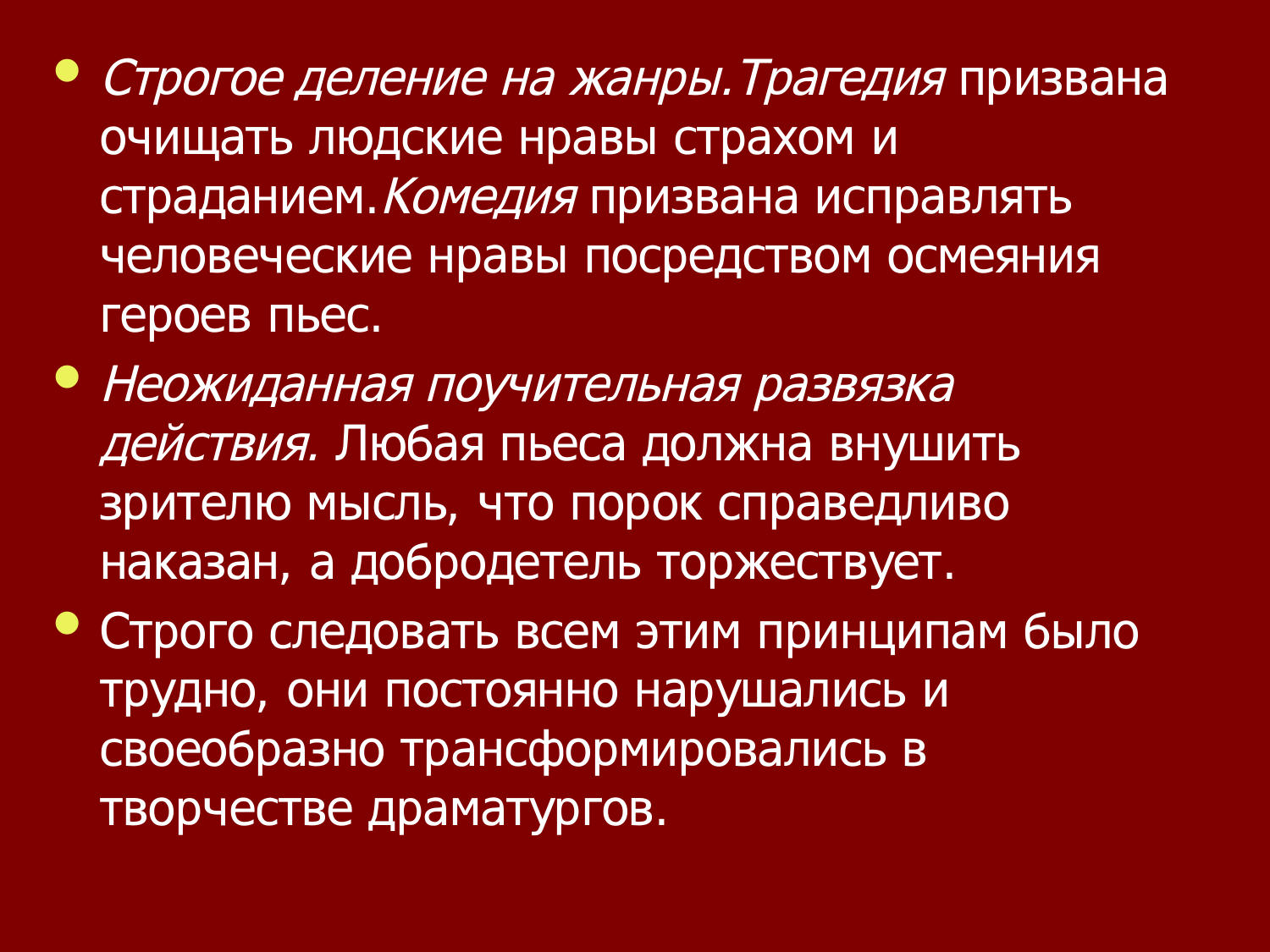

Строгое деление на жанры.Трагедия призвана очищать людские нравы страхом и страданием.Комедия призвана исправлять человеческие нравы посредством осмеяния героев пьес.
Неожиданная поучительная раз­вязка действия. Любая пьеса должна внушить зрителю мысль, что порок спра­ведливо наказан, а добродетель торжест­вует.
Строго следовать всем этим принципам было трудно, они постоянно нарушались и своеобразно трансформировались в творчестве драматургов.